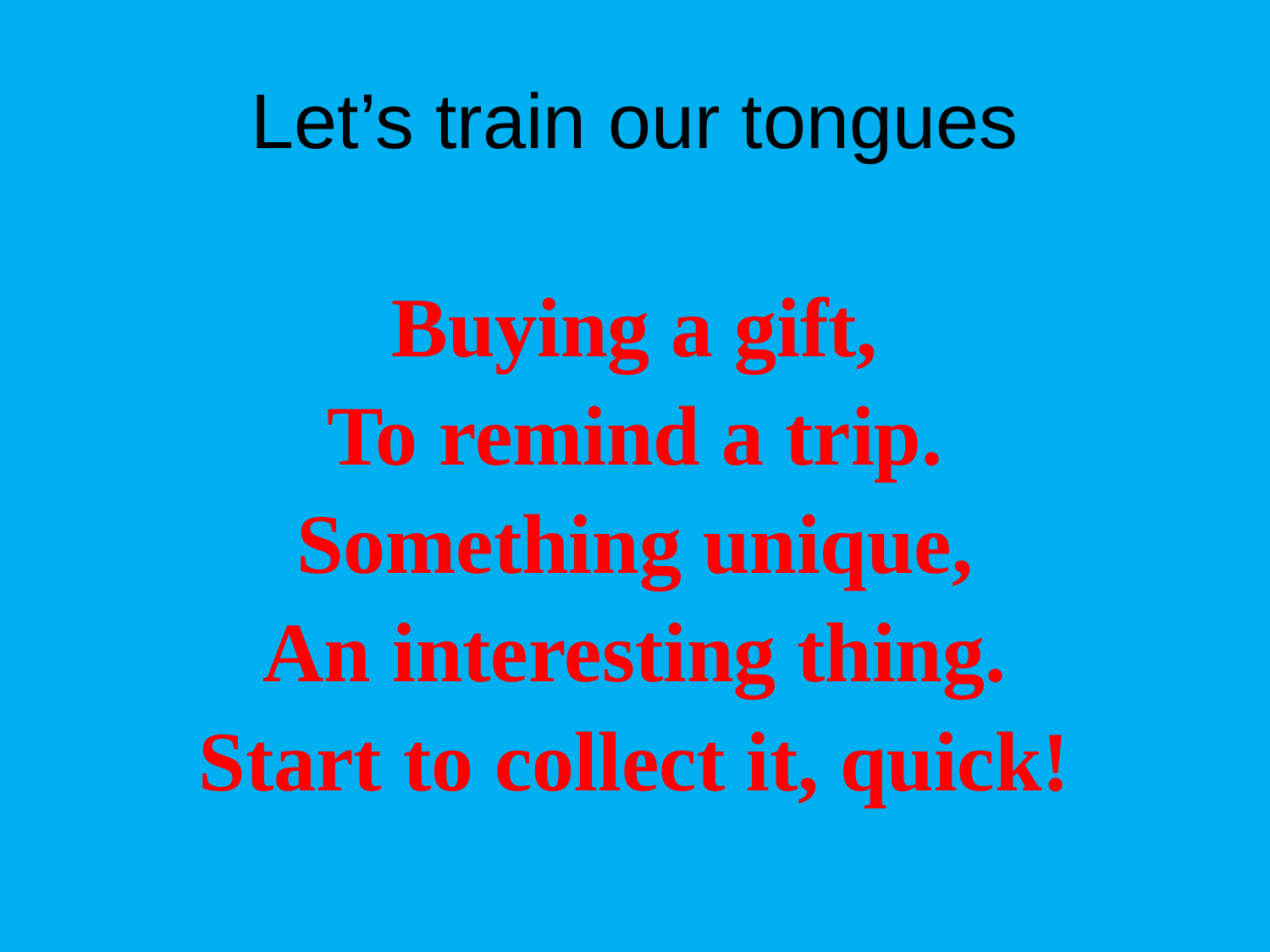

# Let’s train our tongues

Buying a gift,
To remind a trip.
Something unique,
An interesting thing.
Start to collect it, quick!